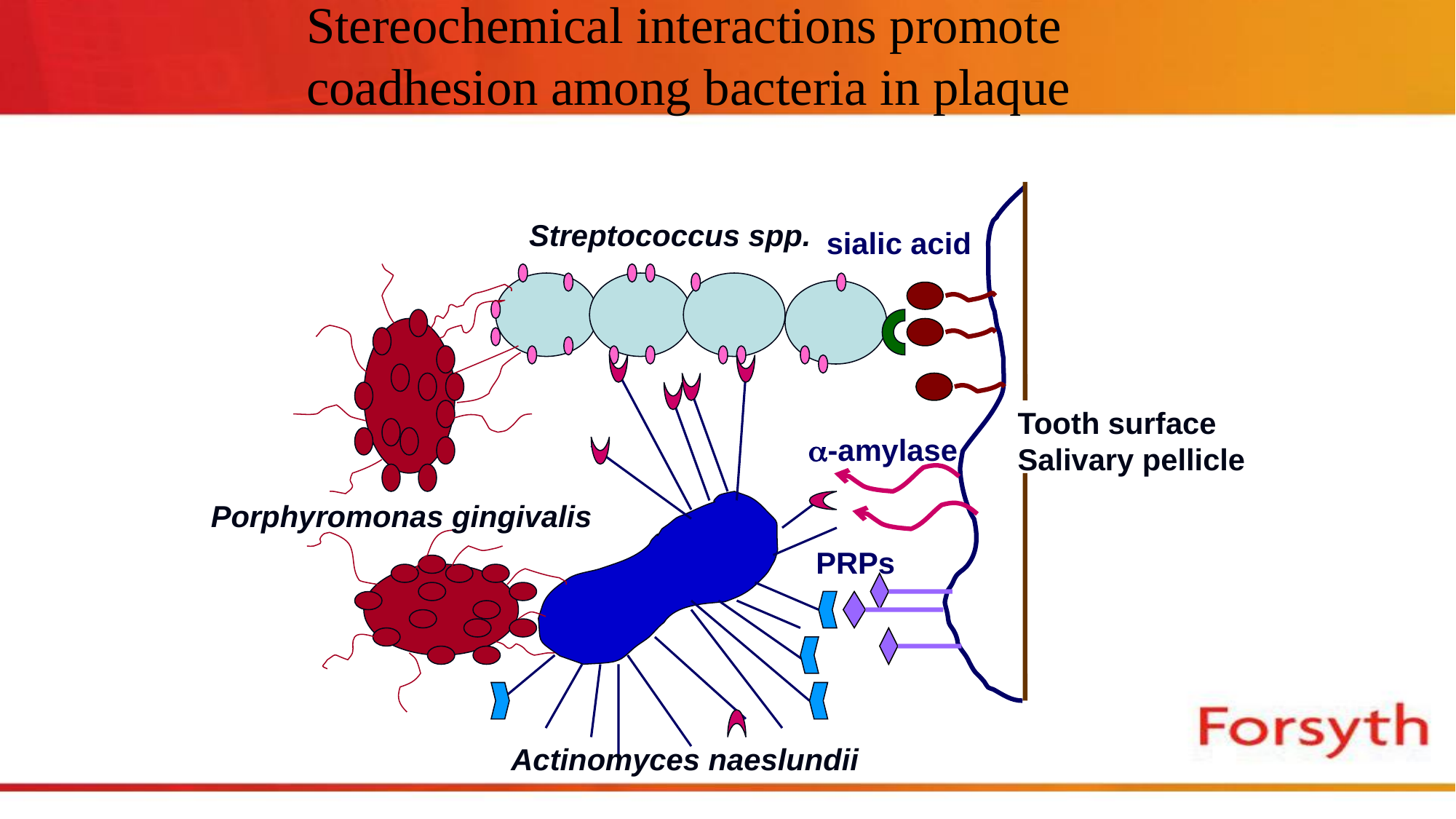

Stereochemical interactions promote
coadhesion among bacteria in plaque

Streptococcus spp.
sialic acid

Tooth surface
Salivary pellicle

α-amylase

Porphyromonas gingivalis

PRPs

Actinomyces naeslundii